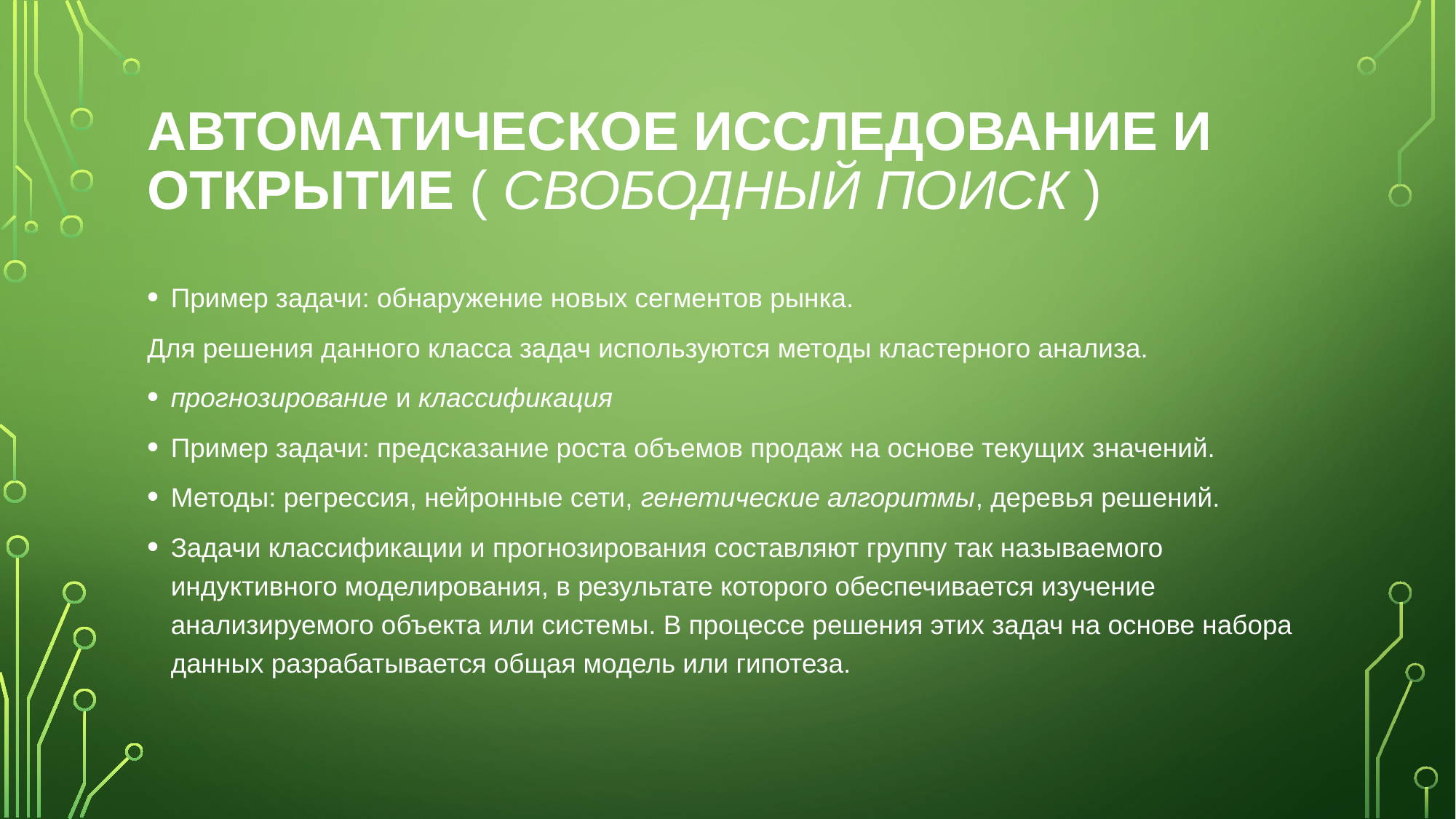

# Автоматическое исследование и открытие ( свободный поиск )
Пример задачи: обнаружение новых сегментов рынка.
Для решения данного класса задач используются методы кластерного анализа.
прогнозирование и классификация
Пример задачи: предсказание роста объемов продаж на основе текущих значений.
Методы: регрессия, нейронные сети, генетические алгоритмы, деревья решений.
Задачи классификации и прогнозирования составляют группу так называемого индуктивного моделирования, в результате которого обеспечивается изучение анализируемого объекта или системы. В процессе решения этих задач на основе набора данных разрабатывается общая модель или гипотеза.